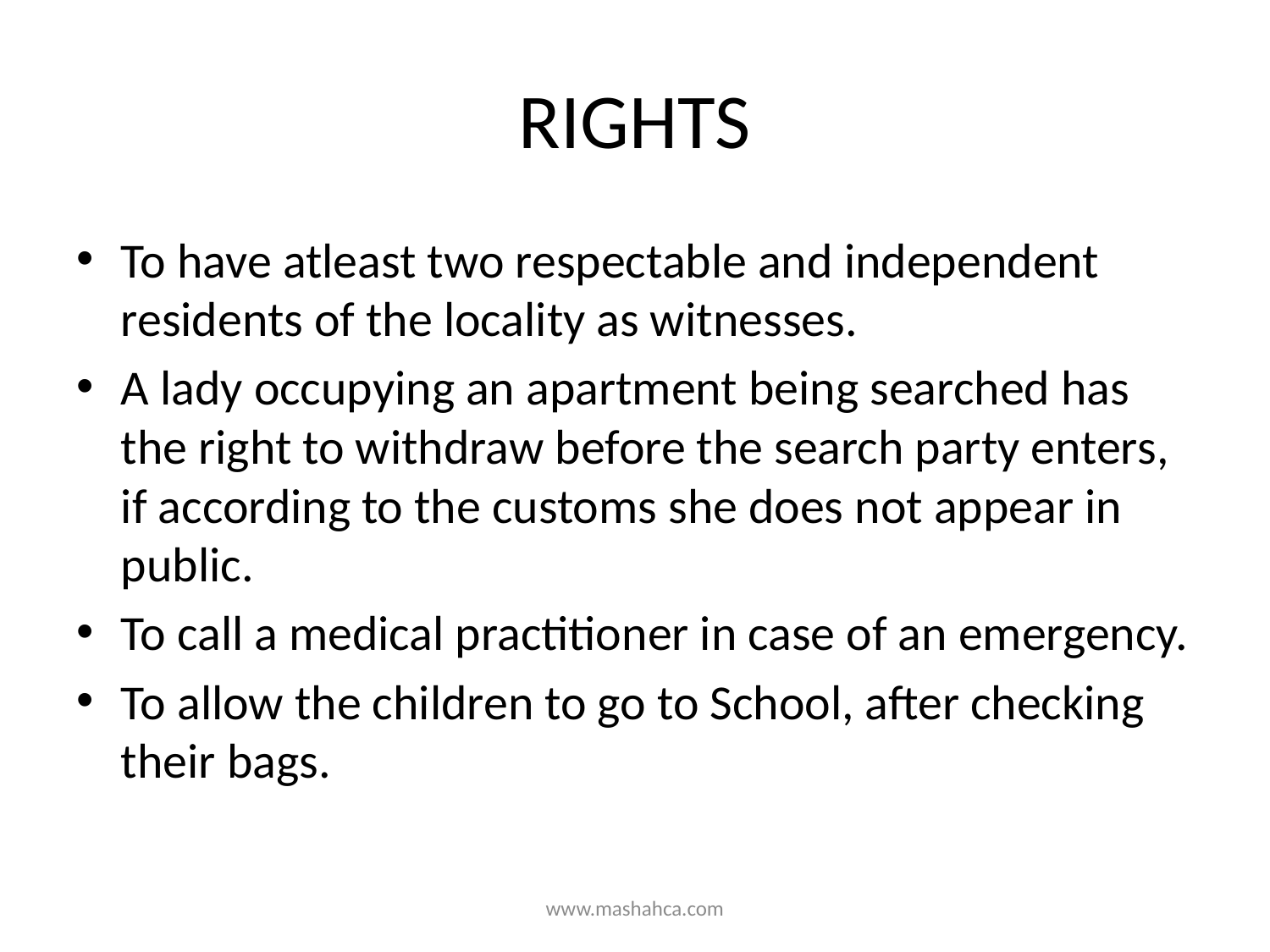

# RIGHTS
To have atleast two respectable and independent residents of the locality as witnesses.
A lady occupying an apartment being searched has the right to withdraw before the search party enters, if according to the customs she does not appear in public.
To call a medical practitioner in case of an emergency.
To allow the children to go to School, after checking their bags.
www.mashahca.com